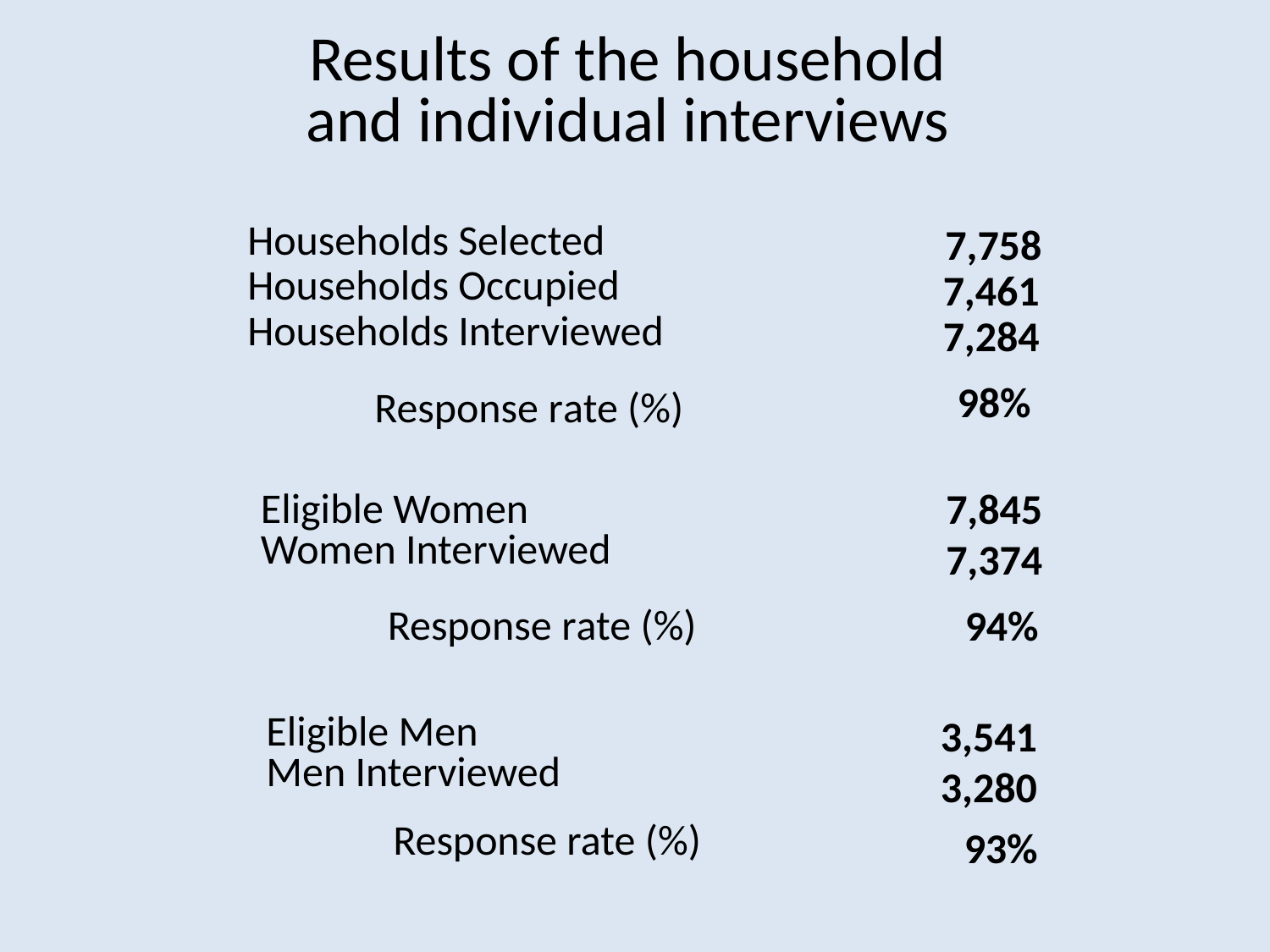

# Results of the household and individual interviews
Households Selected
Households Occupied
Households Interviewed

 	Response rate (%)
 7,758
 7,461
 7,284

  98%

   7,845
   7,374
     94%
Eligible Women
Women Interviewed

  	Response rate (%)
Eligible Men
Men Interviewed

  	Response rate (%)
3,541
3,280
  93%